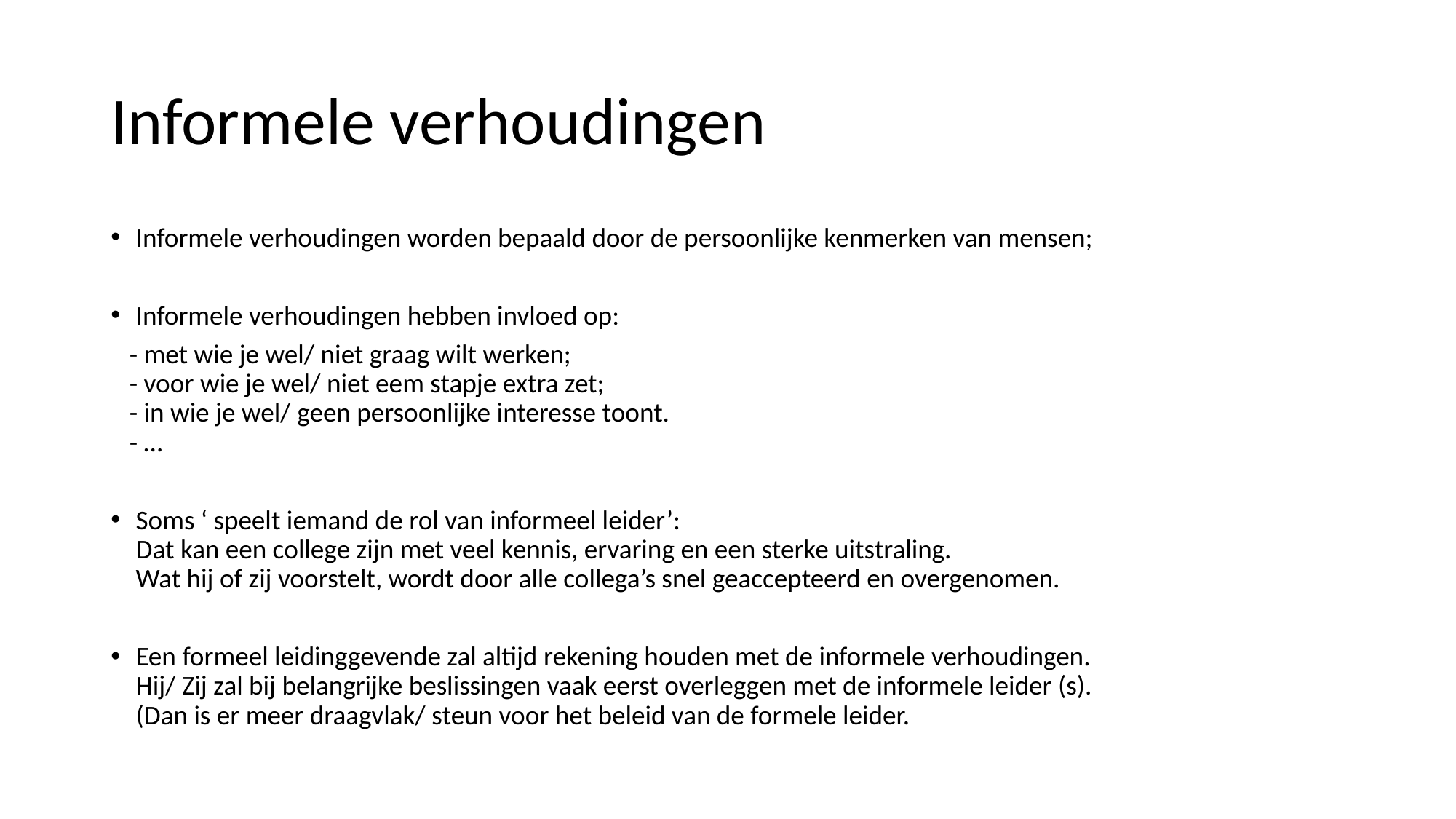

# Informele verhoudingen
Informele verhoudingen worden bepaald door de persoonlijke kenmerken van mensen;

Informele verhoudingen hebben invloed op:
   - met wie je wel/ niet graag wilt werken;
   - voor wie je wel/ niet eem stapje extra zet;
   - in wie je wel/ geen persoonlijke interesse toont.
   - …

Soms ‘ speelt iemand de rol van informeel leider’:
Dat kan een college zijn met veel kennis, ervaring en een sterke uitstraling.
Wat hij of zij voorstelt, wordt door alle collega’s snel geaccepteerd en overgenomen.

Een formeel leidinggevende zal altijd rekening houden met de informele verhoudingen.
Hij/ Zij zal bij belangrijke beslissingen vaak eerst overleggen met de informele leider (s).
(Dan is er meer draagvlak/ steun voor het beleid van de formele leider.